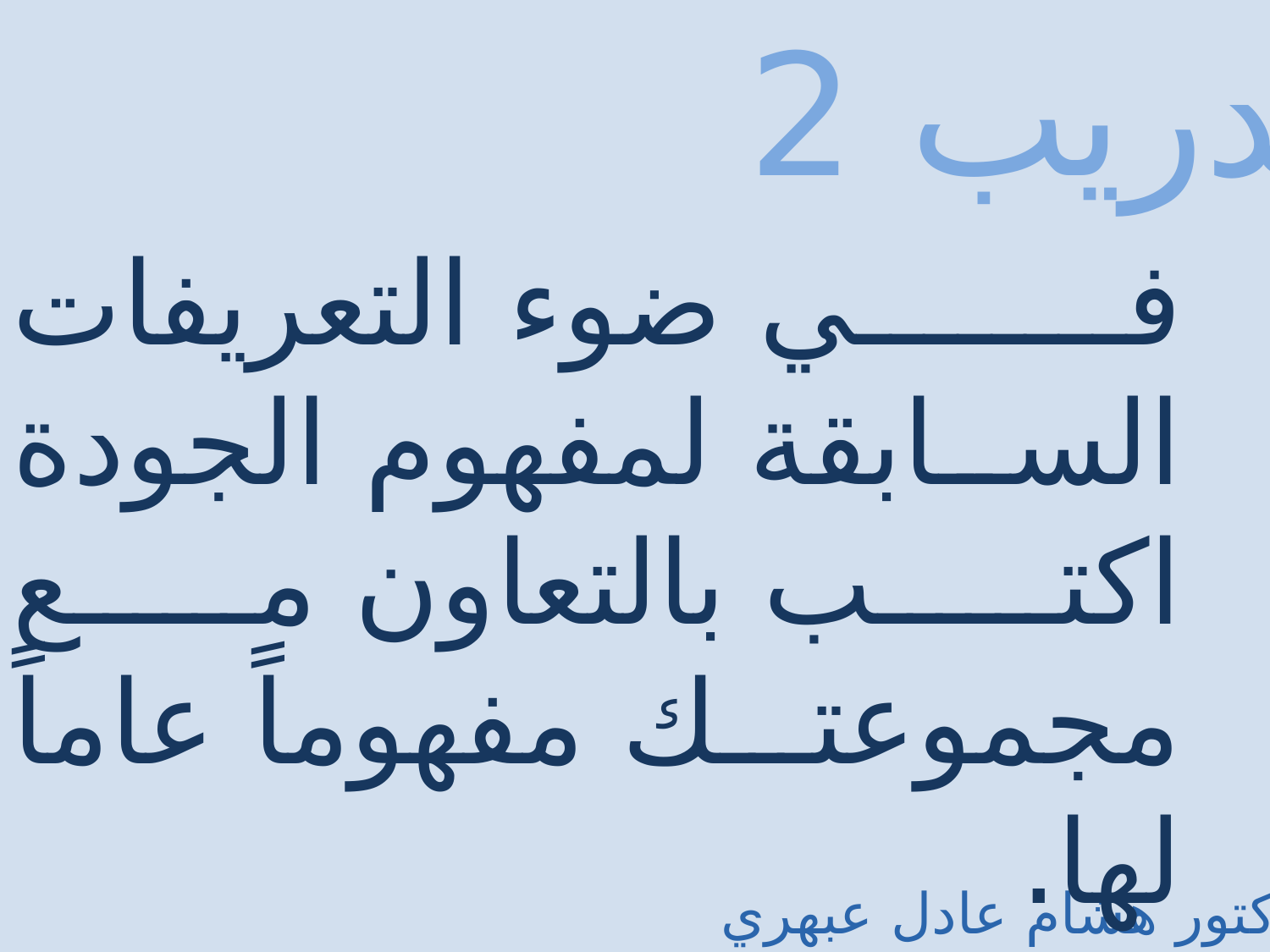

تدريب 2
في ضوء التعريفات السابقة لمفهوم الجودة اكتب بالتعاون مع مجموعتك مفهوماً عاماً لها.
الدكتور هشام عادل عبهري